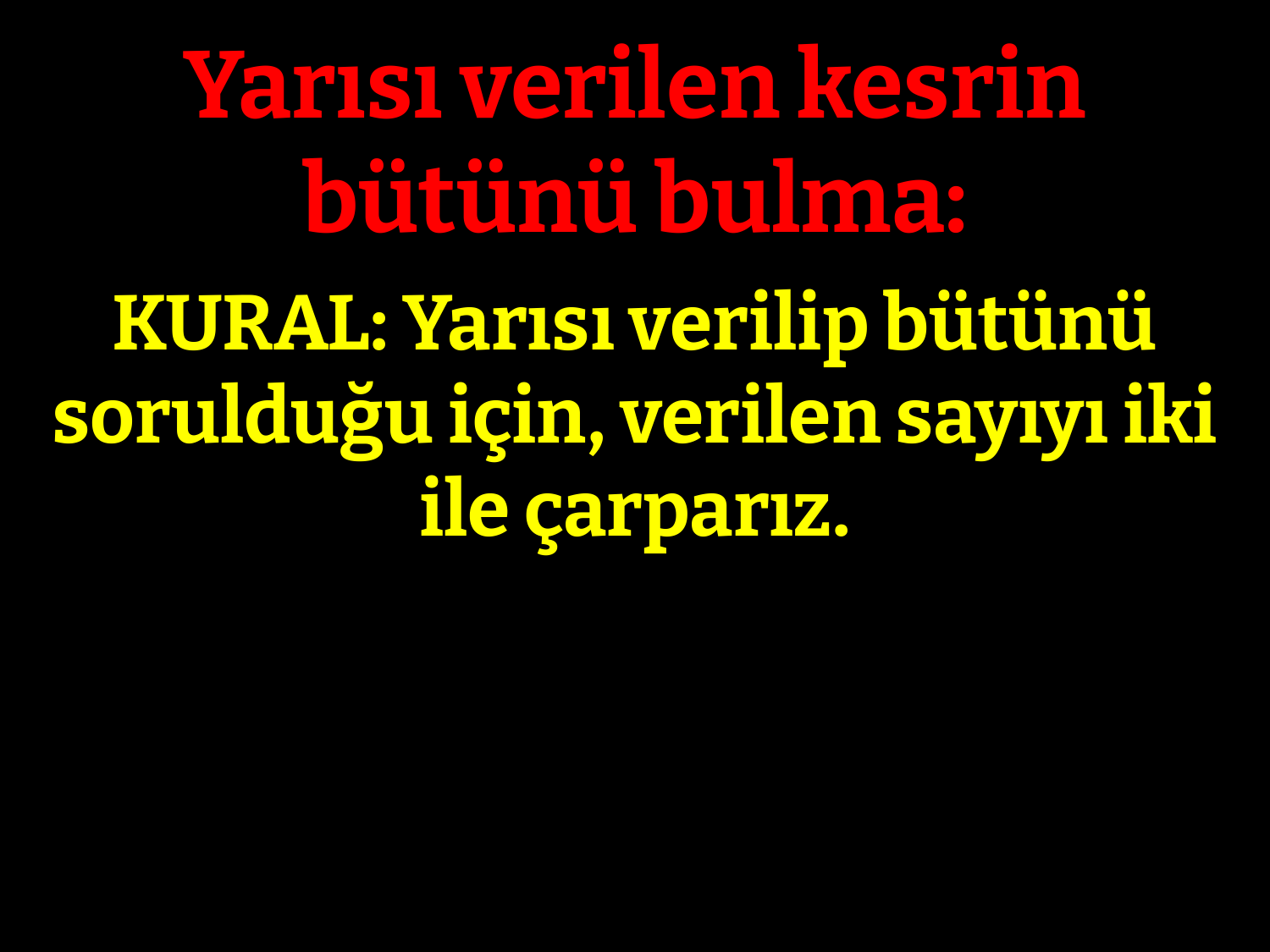

Yarısı verilen kesrin bütünü bulma:
KURAL: Yarısı verilip bütünü sorulduğu için, verilen sayıyı iki ile çarparız.
#